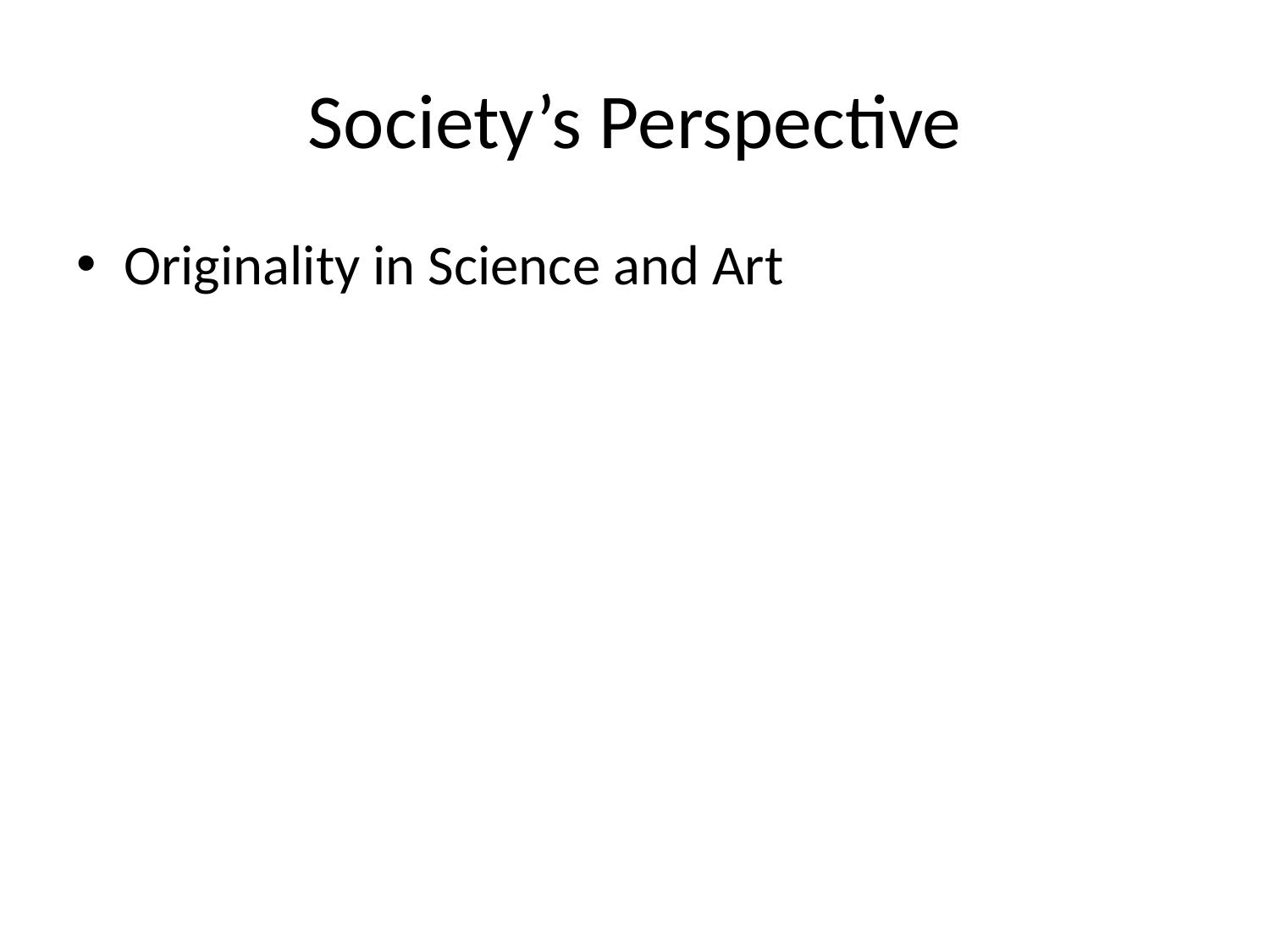

# Society’s Perspective
Originality in Science and Art